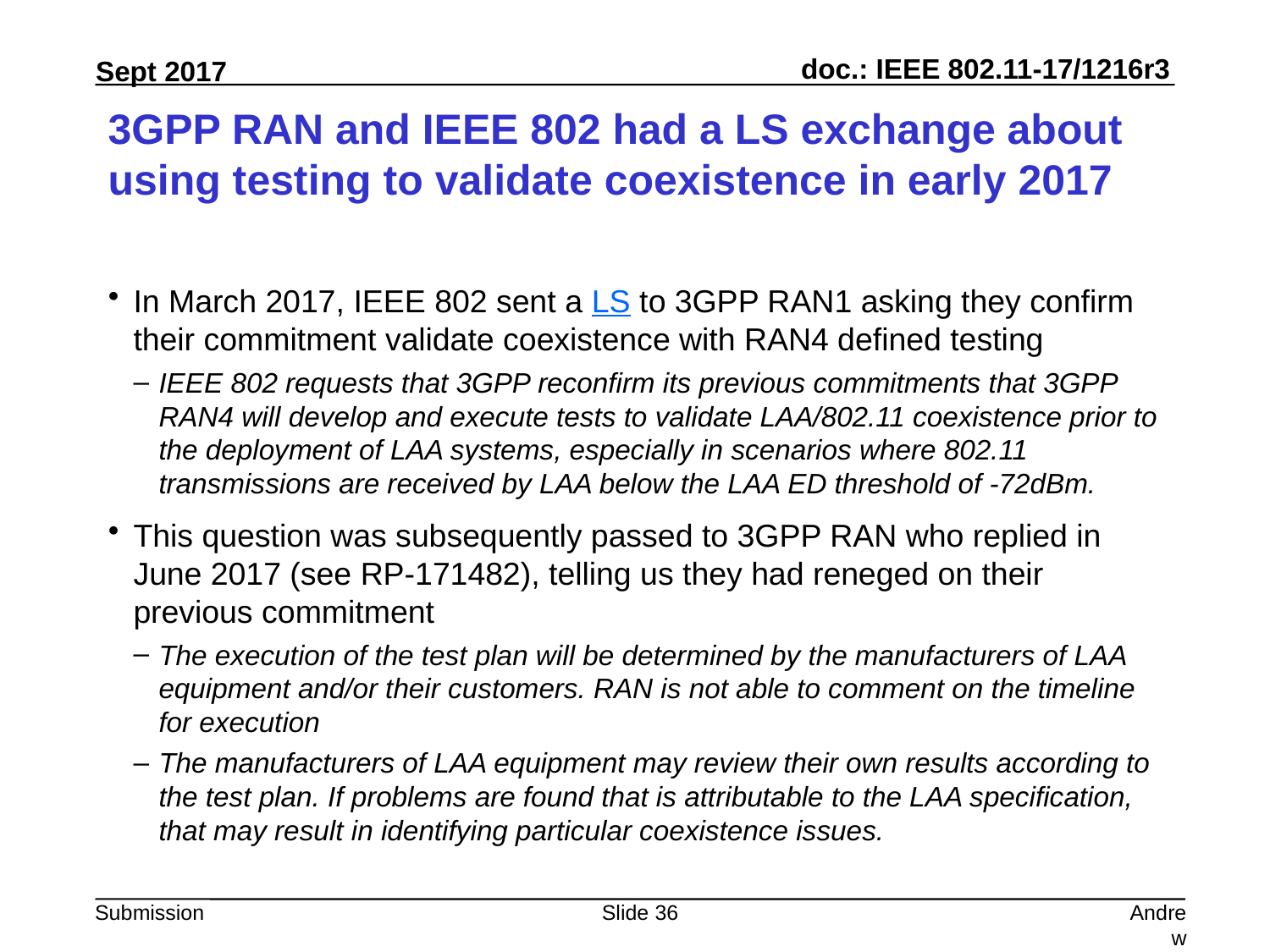

# 3GPP RAN and IEEE 802 had a LS exchange about using testing to validate coexistence in early 2017
In March 2017, IEEE 802 sent a LS to 3GPP RAN1 asking they confirm their commitment validate coexistence with RAN4 defined testing
IEEE 802 requests that 3GPP reconfirm its previous commitments that 3GPP RAN4 will develop and execute tests to validate LAA/802.11 coexistence prior to the deployment of LAA systems, especially in scenarios where 802.11 transmissions are received by LAA below the LAA ED threshold of -72dBm.
This question was subsequently passed to 3GPP RAN who replied in June 2017 (see RP-171482), telling us they had reneged on their previous commitment
The execution of the test plan will be determined by the manufacturers of LAA equipment and/or their customers. RAN is not able to comment on the timeline for execution
The manufacturers of LAA equipment may review their own results according to the test plan. If problems are found that is attributable to the LAA specification, that may result in identifying particular coexistence issues.

Slide 36
Andrew Myles, Cisco